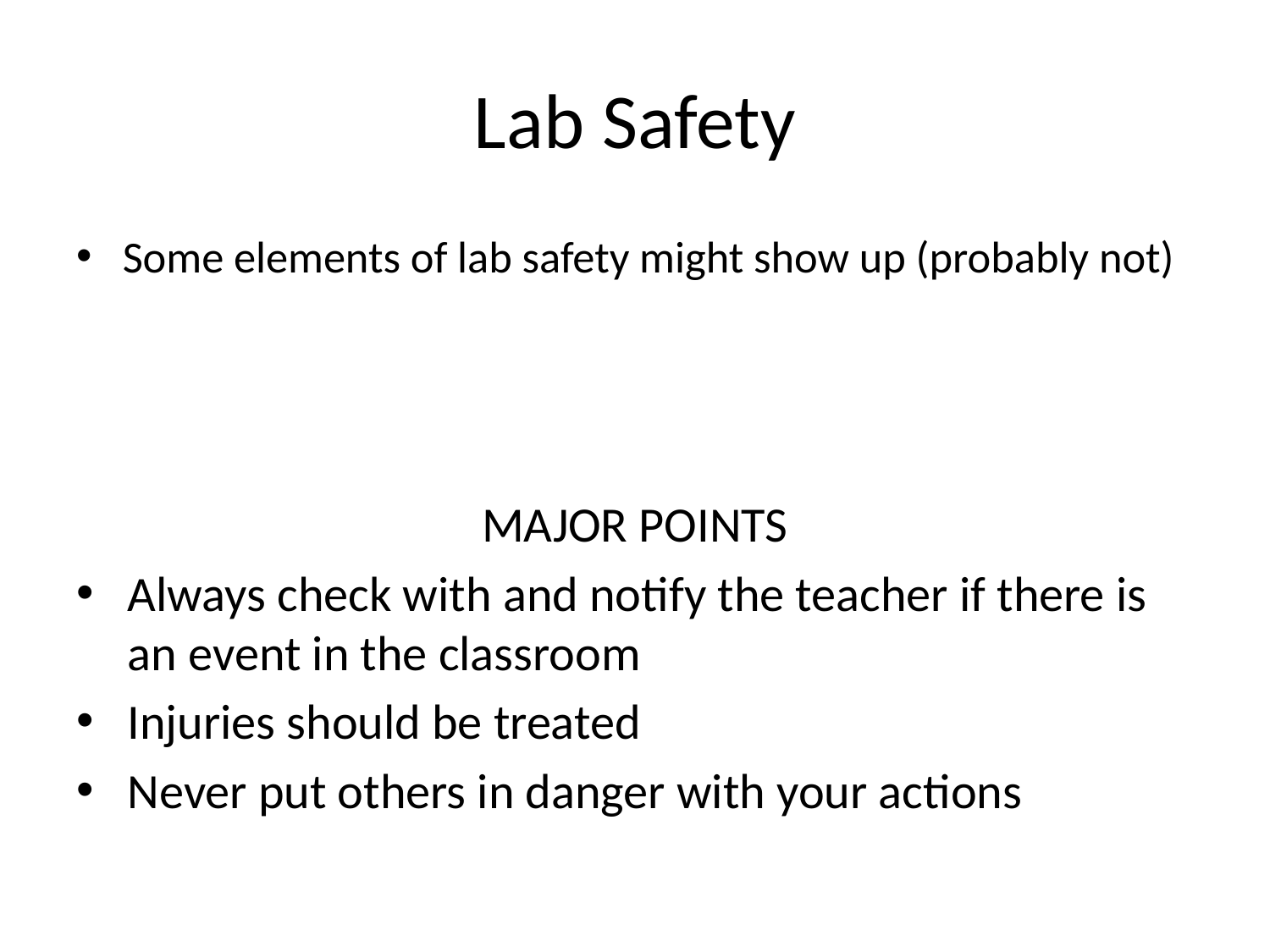

# Lab Safety
Some elements of lab safety might show up (probably not)
MAJOR POINTS
Always check with and notify the teacher if there is an event in the classroom
Injuries should be treated
Never put others in danger with your actions